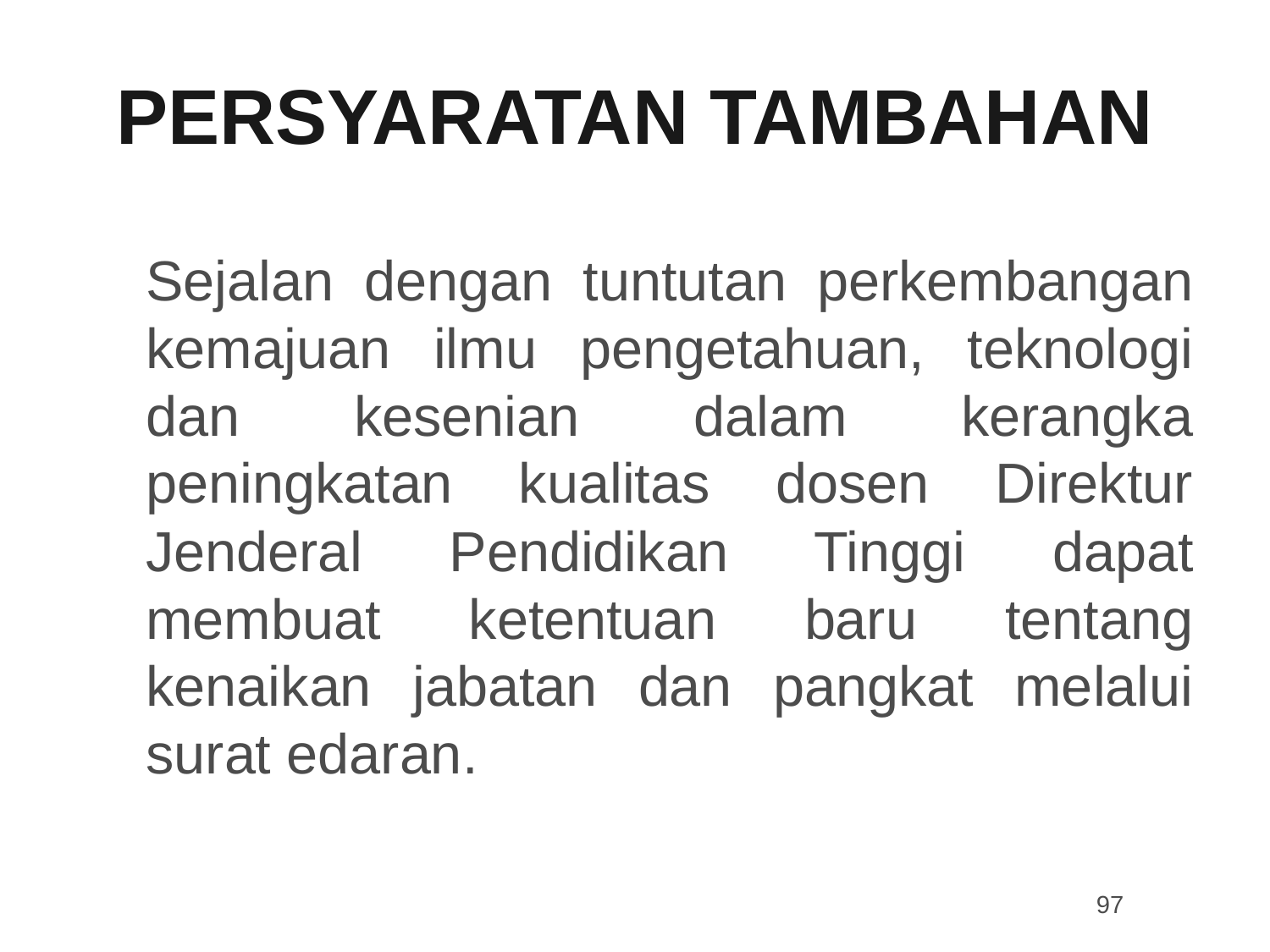

# PERSYARATAN TAMBAHAN
Sejalan dengan tuntutan perkembangan kemajuan ilmu pengetahuan, teknologi dan kesenian dalam kerangka peningkatan kualitas dosen Direktur Jenderal Pendidikan Tinggi dapat membuat ketentuan baru tentang kenaikan jabatan dan pangkat melalui surat edaran.
97